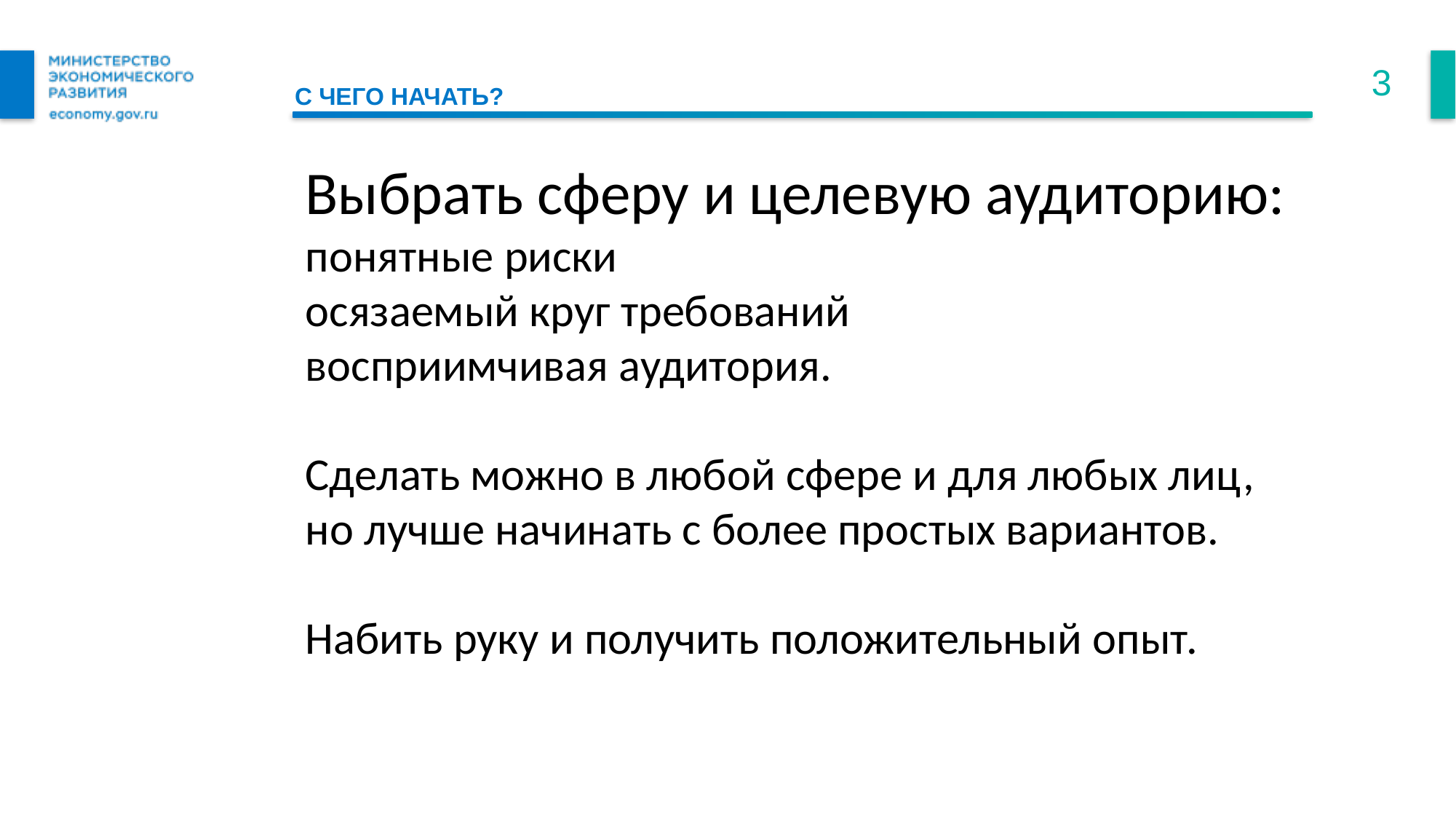

3
С чего начать?
Выбрать сферу и целевую аудиторию: понятные риски
осязаемый круг требований
восприимчивая аудитория.

Сделать можно в любой сфере и для любых лиц, но лучше начинать с более простых вариантов.

Набить руку и получить положительный опыт.